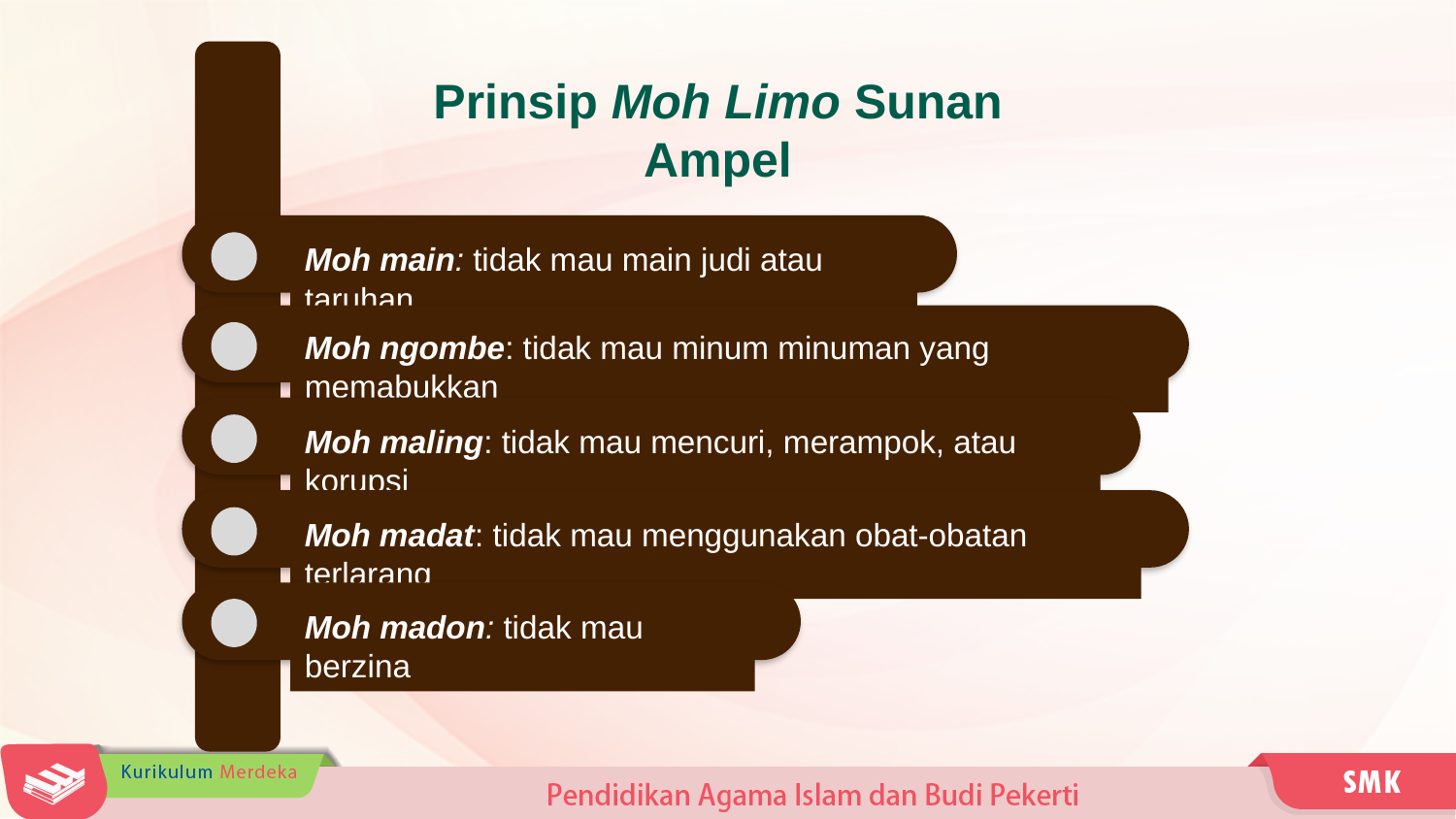

Moh main: tidak mau main judi atau taruhan

Moh ngombe: tidak mau minum minuman yang memabukkan

Moh maling: tidak mau mencuri, merampok, atau korupsi

Moh madat: tidak mau menggunakan obat-obatan terlarang

Moh madon: tidak mau berzina
Prinsip Moh Limo Sunan Ampel